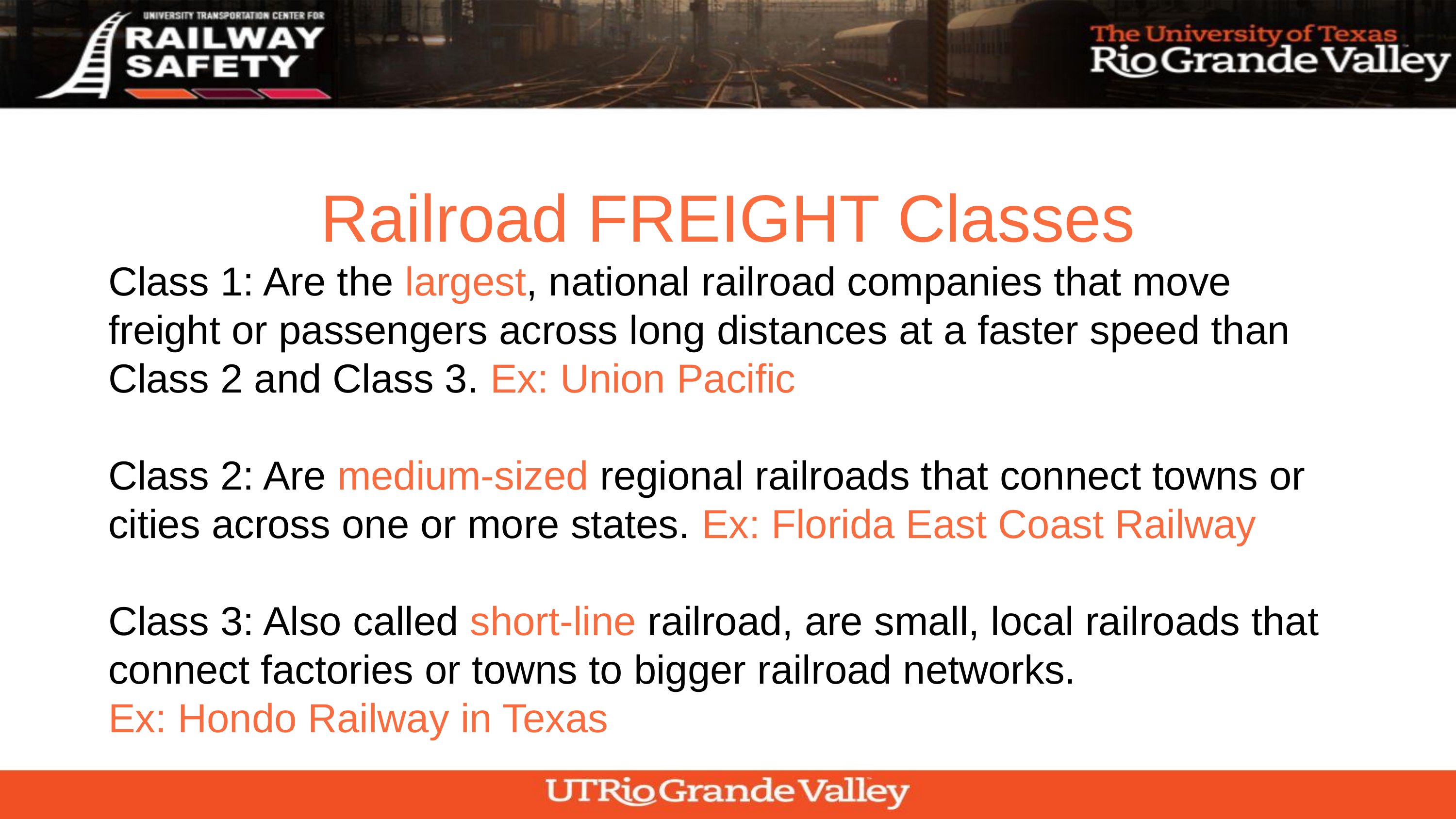

Railroad FREIGHT Classes
Class 1: Are the largest, national railroad companies that move freight or passengers across long distances at a faster speed than Class 2 and Class 3. Ex: Union Pacific

Class 2: Are medium-sized regional railroads that connect towns or cities across one or more states. Ex: Florida East Coast Railway

Class 3: Also called short-line railroad, are small, local railroads that connect factories or towns to bigger railroad networks.
Ex: Hondo Railway in Texas